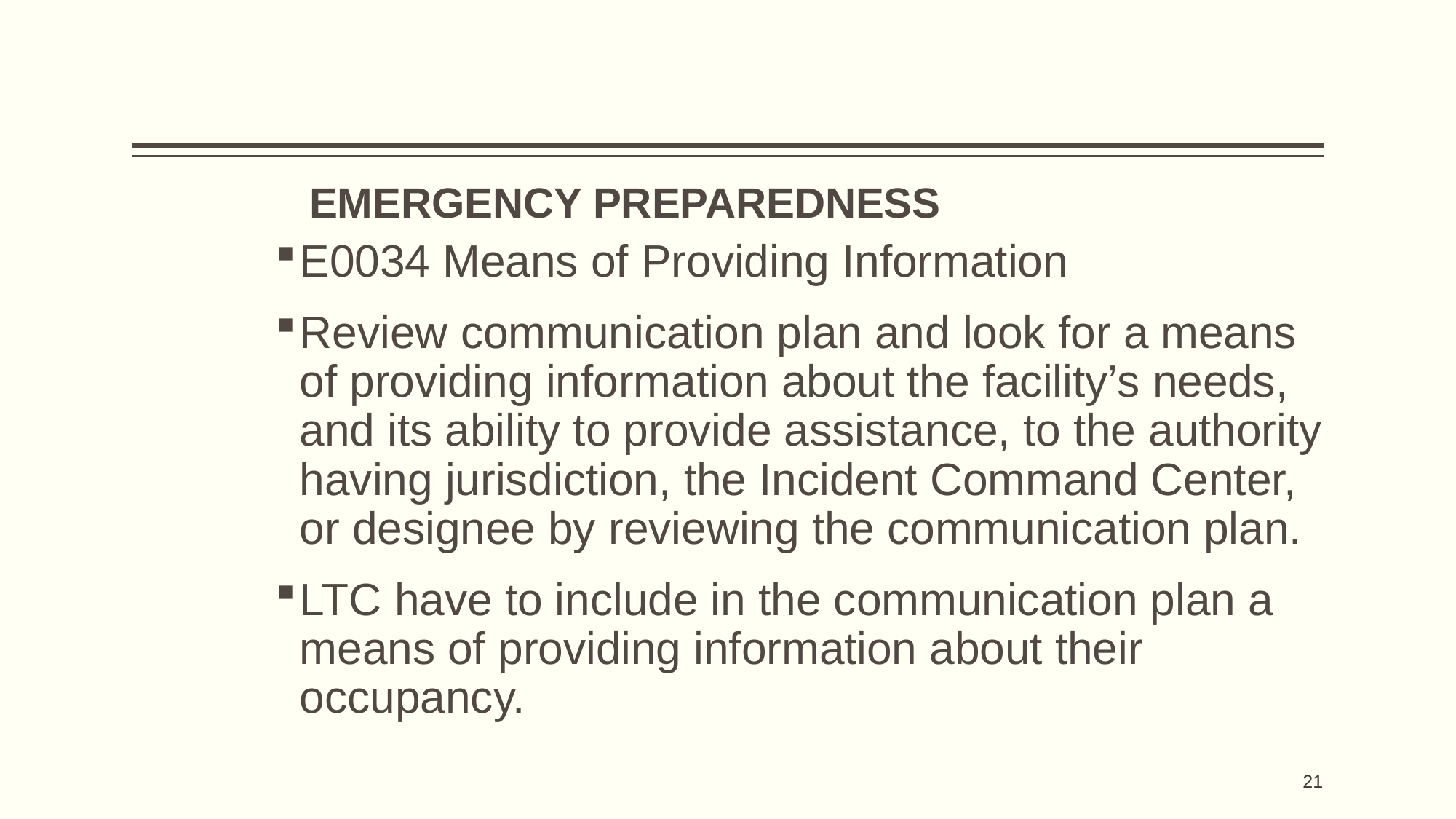

# EMERGENCY PREPAREDNESS

E0034 Means of Providing Information
Review communication plan and look for a means of providing information about the facility’s needs, and its ability to provide assistance, to the authority having jurisdiction, the Incident Command Center, or designee by reviewing the communication plan.
LTC have to include in the communication plan a means of providing information about their occupancy.

21